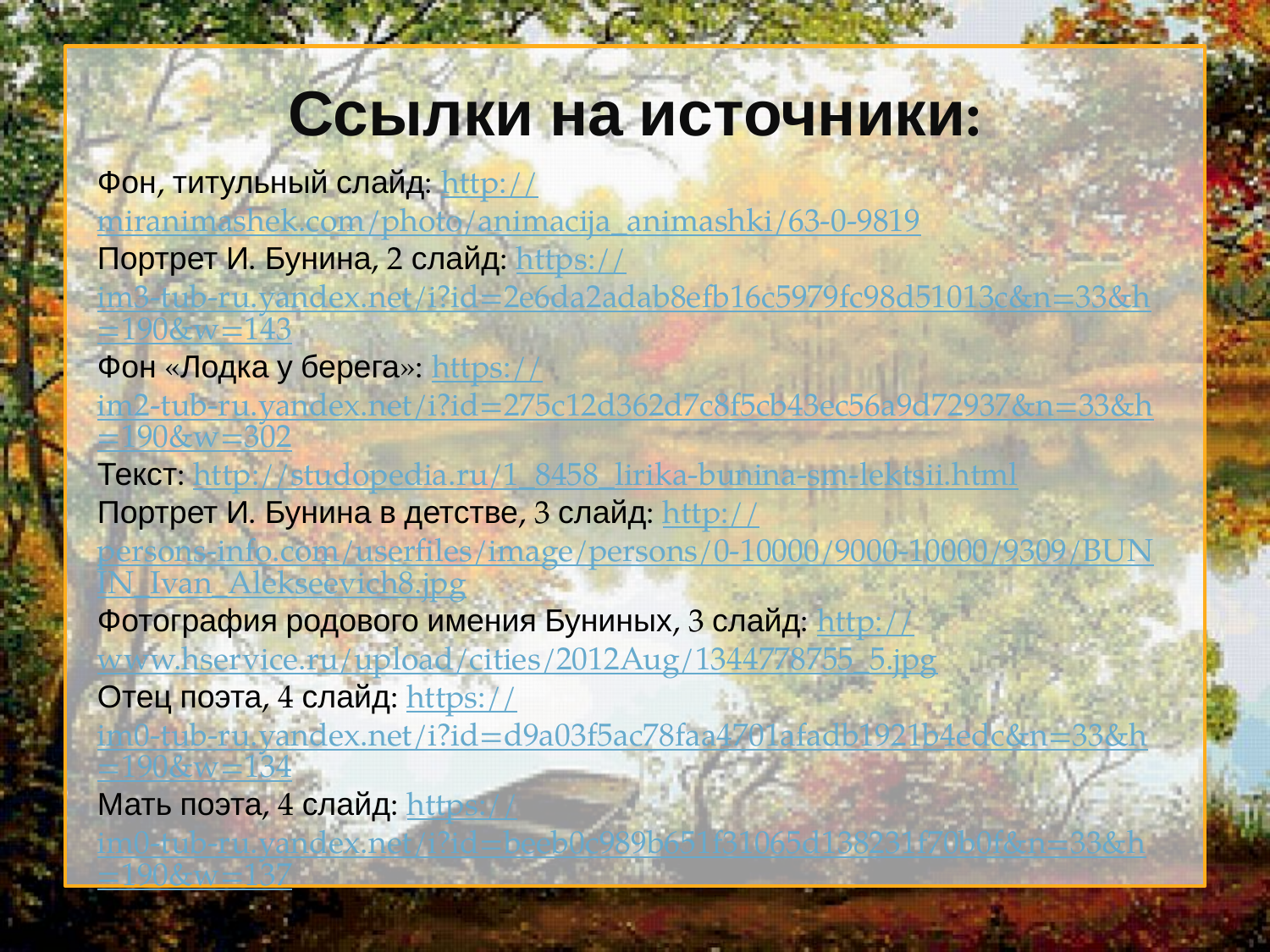

Ссылки на источники:
Фон, титульный слайд: http://miranimashek.com/photo/animacija_animashki/63-0-9819
Портрет И. Бунина, 2 слайд: https://im3-tub-ru.yandex.net/i?id=2e6da2adab8efb16c5979fc98d51013c&n=33&h=190&w=143
Фон «Лодка у берега»: https://im2-tub-ru.yandex.net/i?id=275c12d362d7c8f5cb43ec56a9d72937&n=33&h=190&w=302
Текст: http://studopedia.ru/1_8458_lirika-bunina-sm-lektsii.html
Портрет И. Бунина в детстве, 3 слайд: http://persons-info.com/userfiles/image/persons/0-10000/9000-10000/9309/BUNIN_Ivan_Alekseevich8.jpg
Фотография родового имения Буниных, 3 слайд: http://www.hservice.ru/upload/cities/2012Aug/1344778755_5.jpg
Отец поэта, 4 слайд: https://im0-tub-ru.yandex.net/i?id=d9a03f5ac78faa4701afadb1921b4edc&n=33&h=190&w=134
Мать поэта, 4 слайд: https://im0-tub-ru.yandex.net/i?id=beeb0c989b651f31065d138231f70b0f&n=33&h=190&w=137